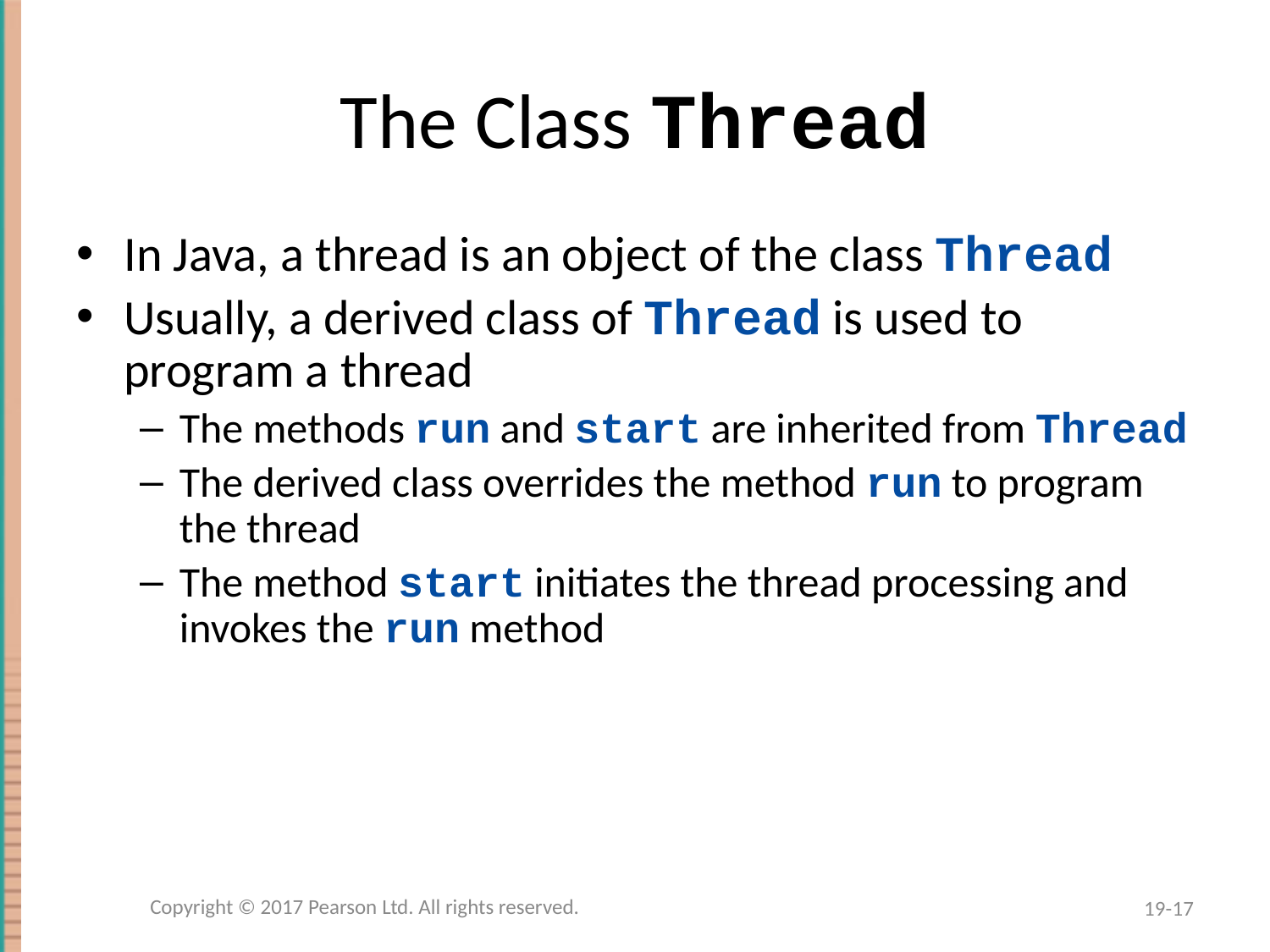

# The Class Thread
In Java, a thread is an object of the class Thread
Usually, a derived class of Thread is used to program a thread
The methods run and start are inherited from Thread
The derived class overrides the method run to program the thread
The method start initiates the thread processing and invokes the run method
Copyright © 2017 Pearson Ltd. All rights reserved.
19-17